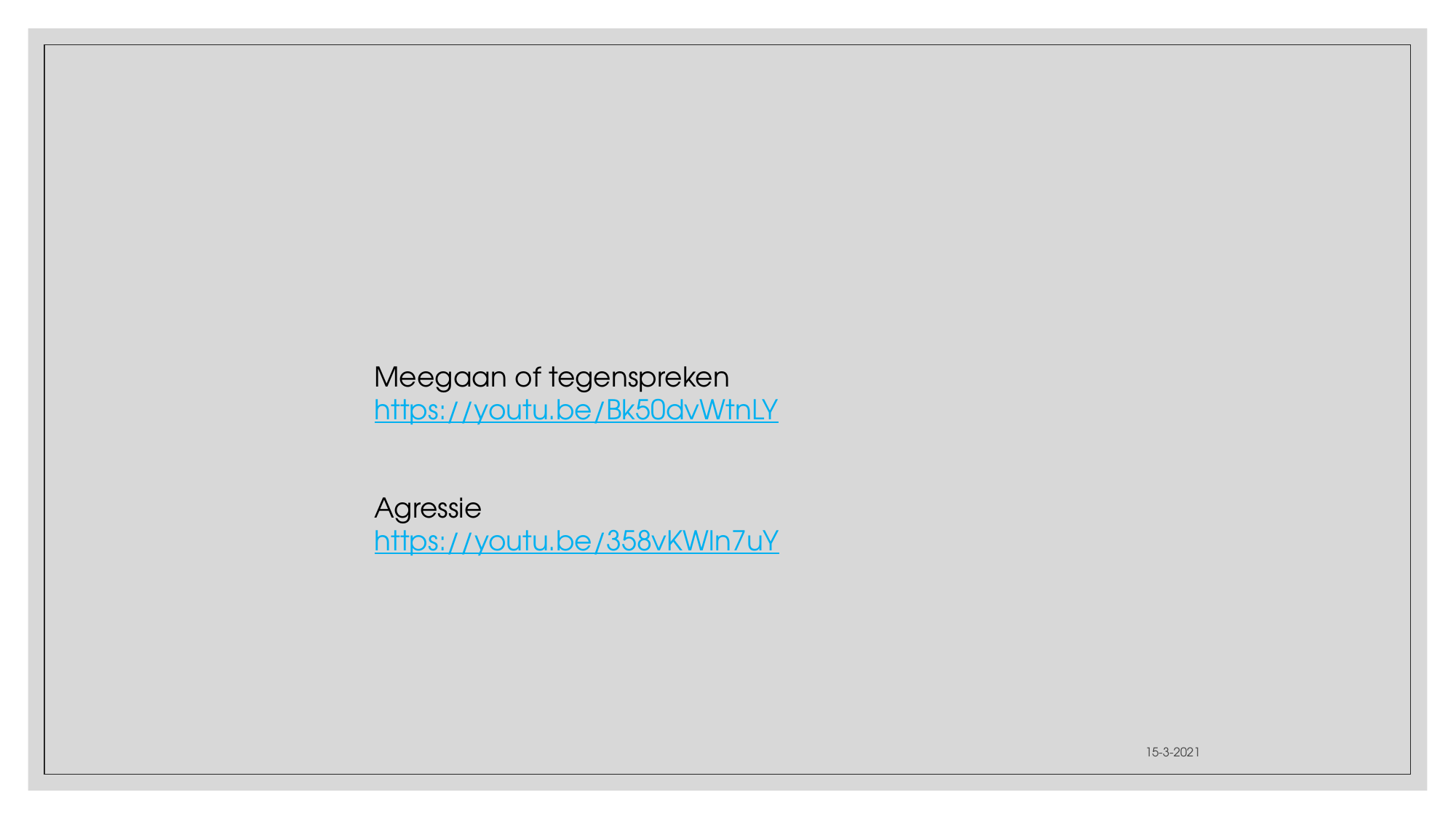

Meegaan of tegenspreken https://youtu.be/Bk50dvWtnLY

Agressie
https://youtu.be/358vKWln7uY
15-3-2021